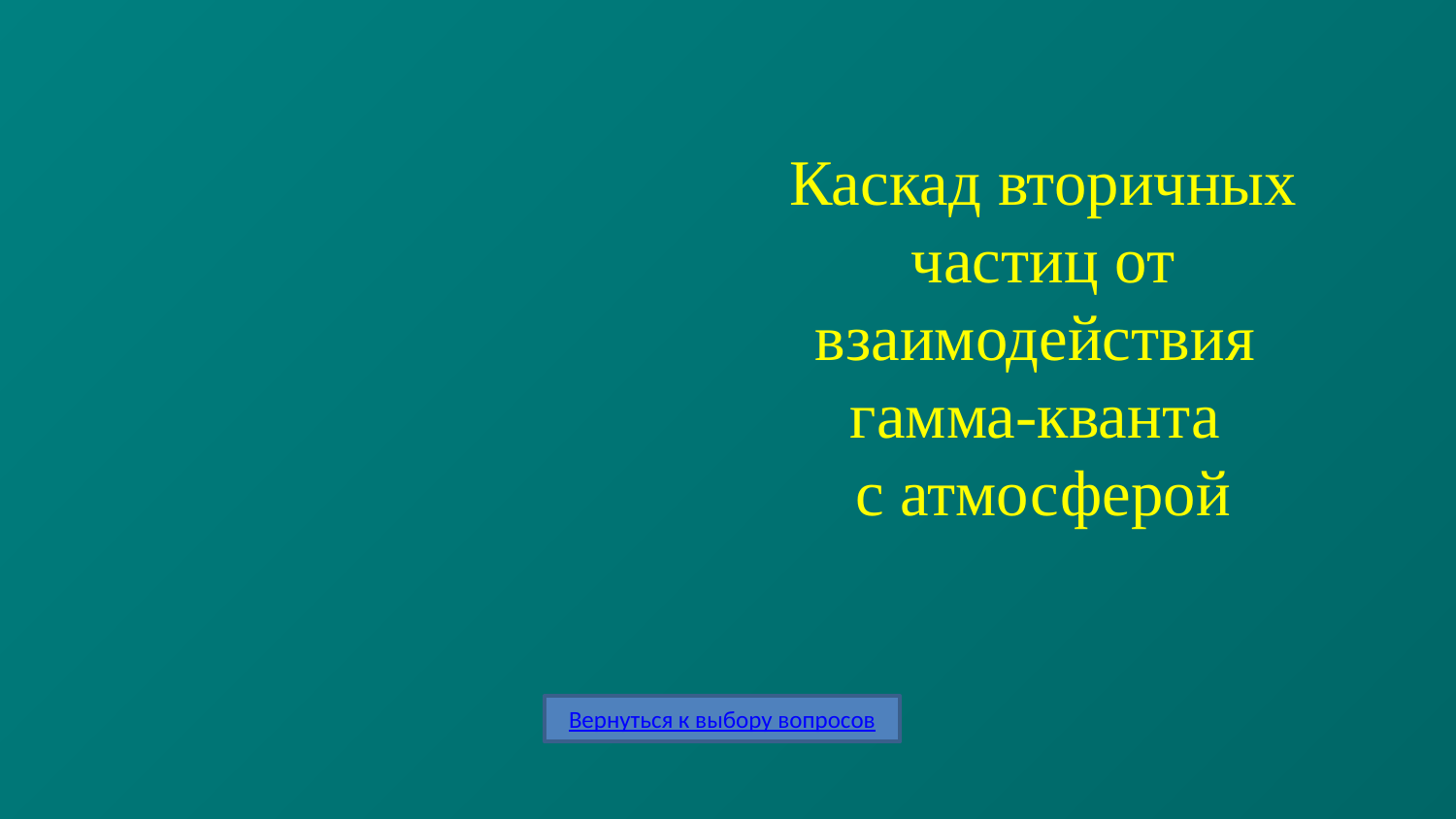

# Каскад вторичных частиц от взаимодействия гамма-кванта с атмосферой